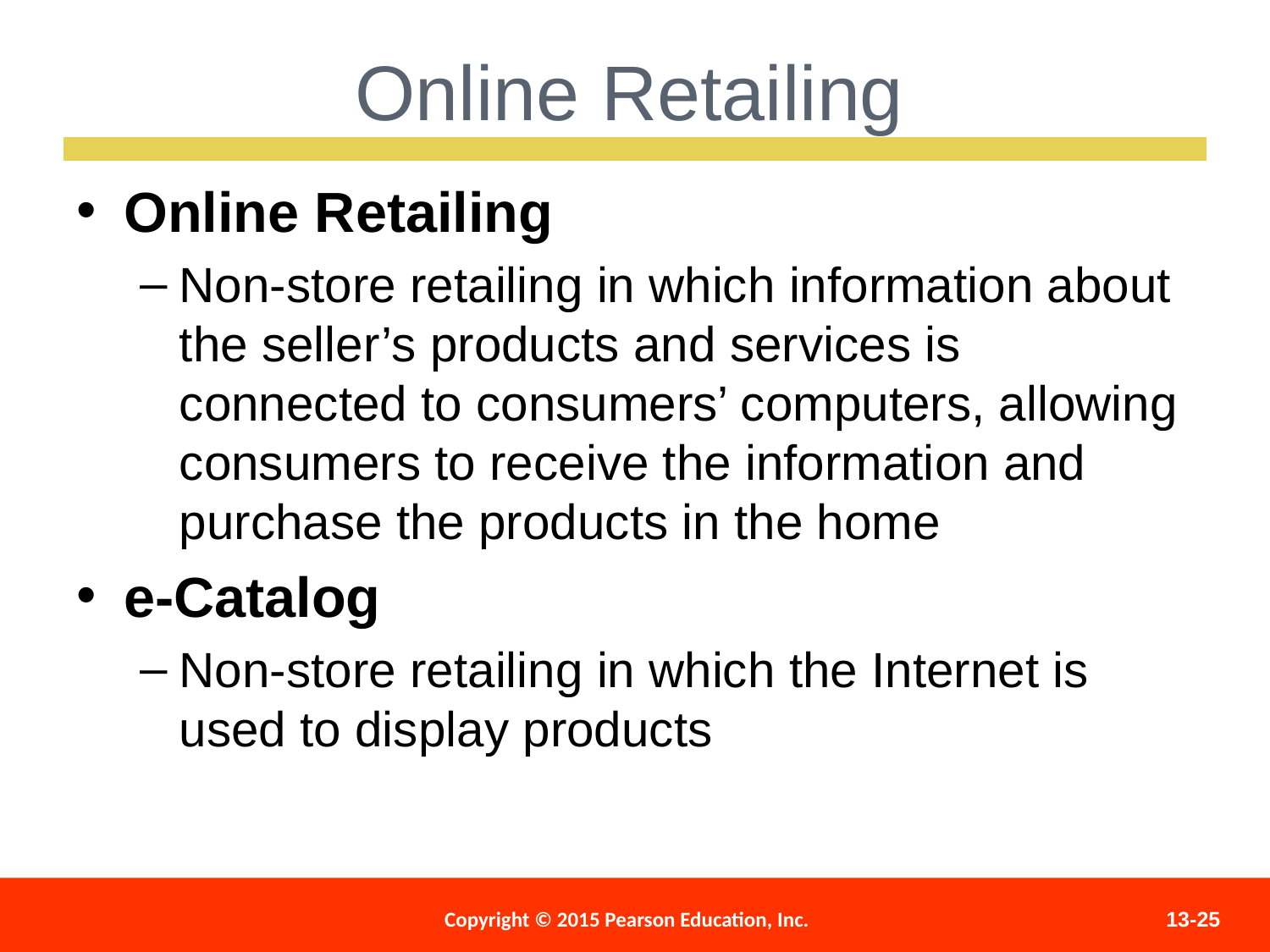

Online Retailing
Online Retailing
Non-store retailing in which information about the seller’s products and services is connected to consumers’ computers, allowing consumers to receive the information and purchase the products in the home
e-Catalog
Non-store retailing in which the Internet is used to display products